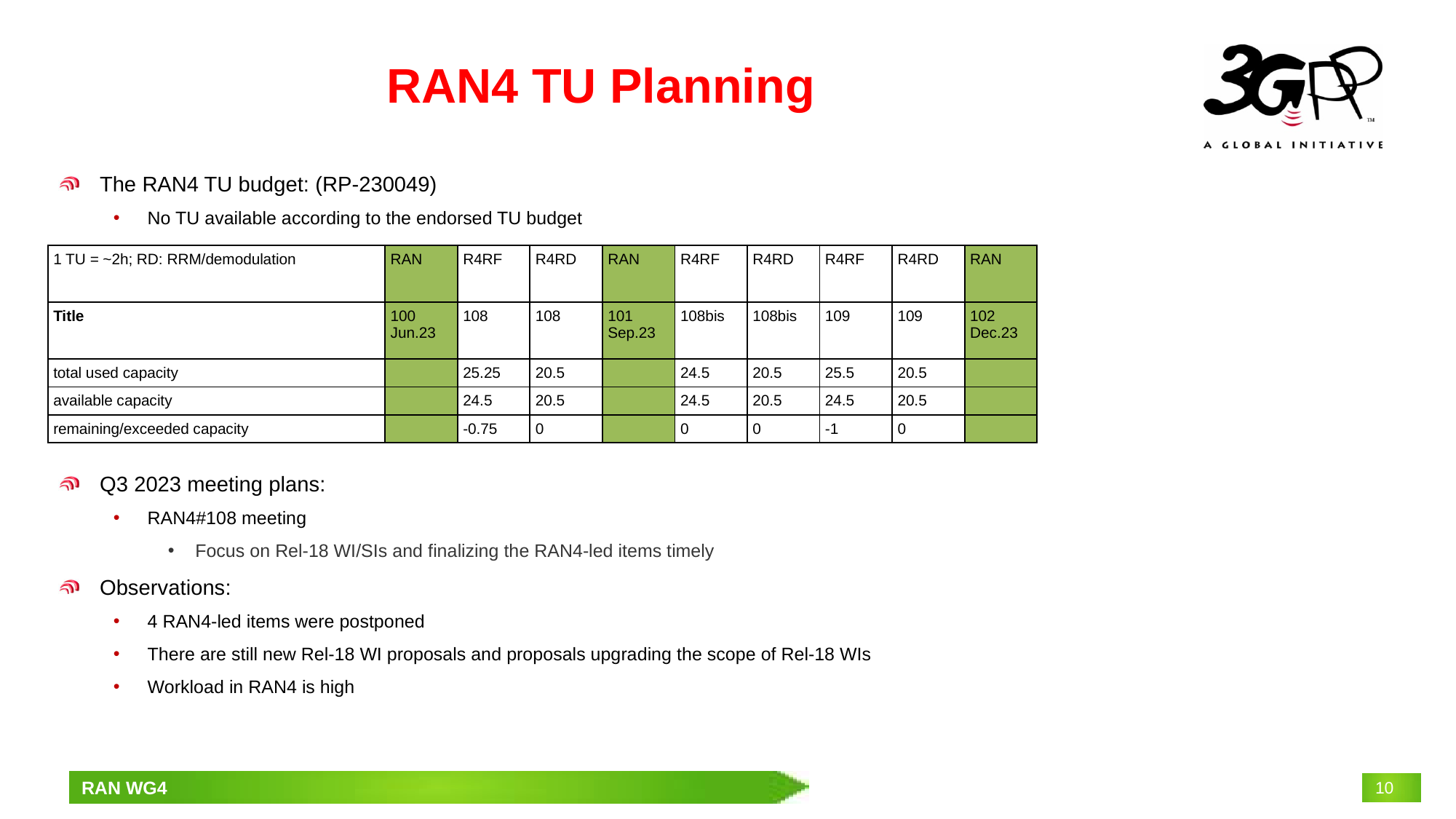

# RAN4 TU Planning
The RAN4 TU budget: (RP-230049)
No TU available according to the endorsed TU budget

Q3 2023 meeting plans:
RAN4#108 meeting
Focus on Rel-18 WI/SIs and finalizing the RAN4-led items timely
Observations:
4 RAN4-led items were postponed
There are still new Rel-18 WI proposals and proposals upgrading the scope of Rel-18 WIs
Workload in RAN4 is high

| 1 TU = ~2h; RD: RRM/demodulation | RAN | R4RF | R4RD | RAN | R4RF | R4RD | R4RF | R4RD | RAN |
| --- | --- | --- | --- | --- | --- | --- | --- | --- | --- |
| Title | 100 Jun.23 | 108 | 108 | 101 Sep.23 | 108bis | 108bis | 109 | 109 | 102 Dec.23 |
| total used capacity |  | 25.25 | 20.5 |  | 24.5 | 20.5 | 25.5 | 20.5 |  |
| available capacity |  | 24.5 | 20.5 |  | 24.5 | 20.5 | 24.5 | 20.5 |  |
| remaining/exceeded capacity |  | -0.75 | 0 |  | 0 | 0 | -1 | 0 |  |